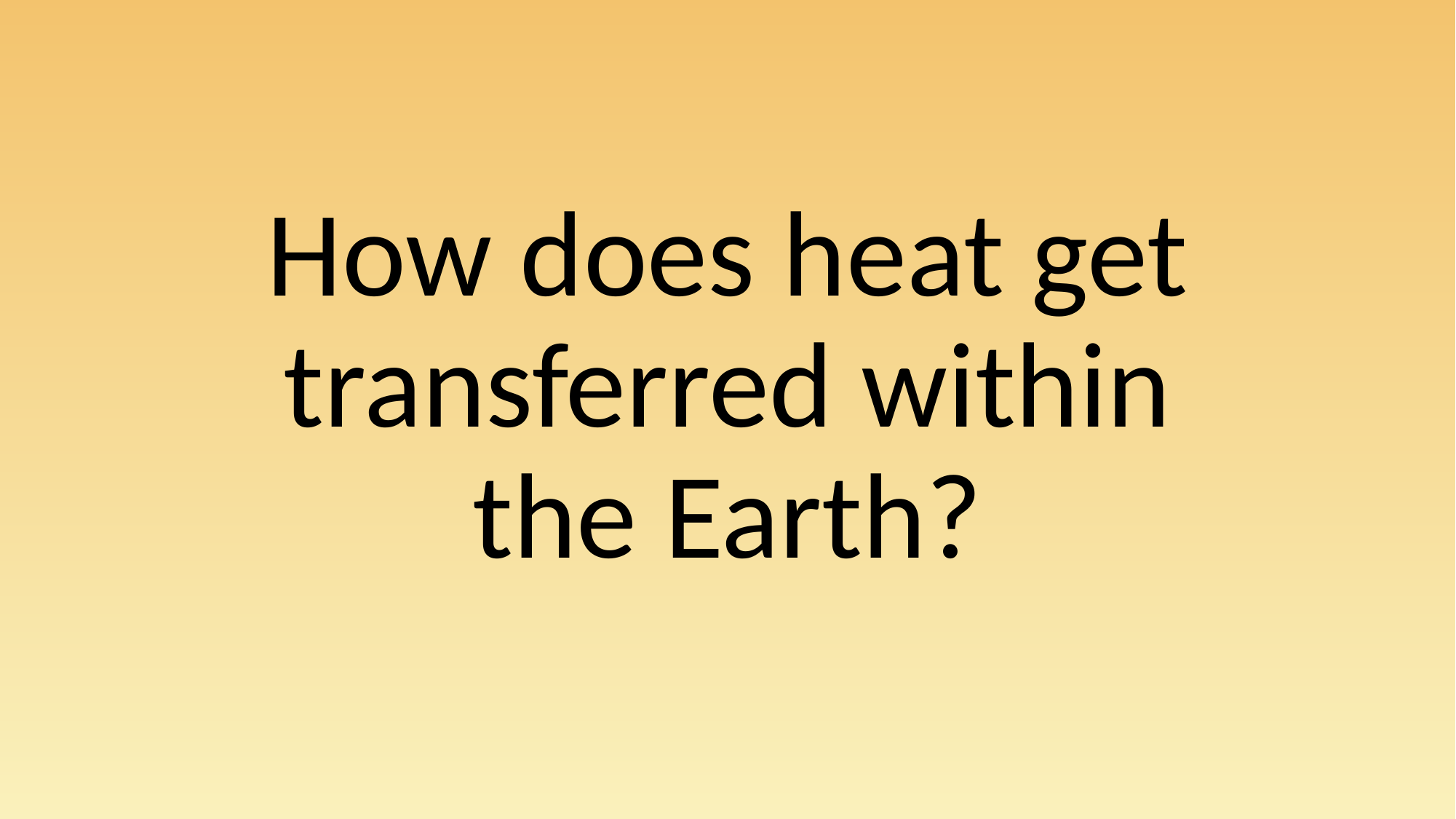

# How does heat get transferred within the Earth?